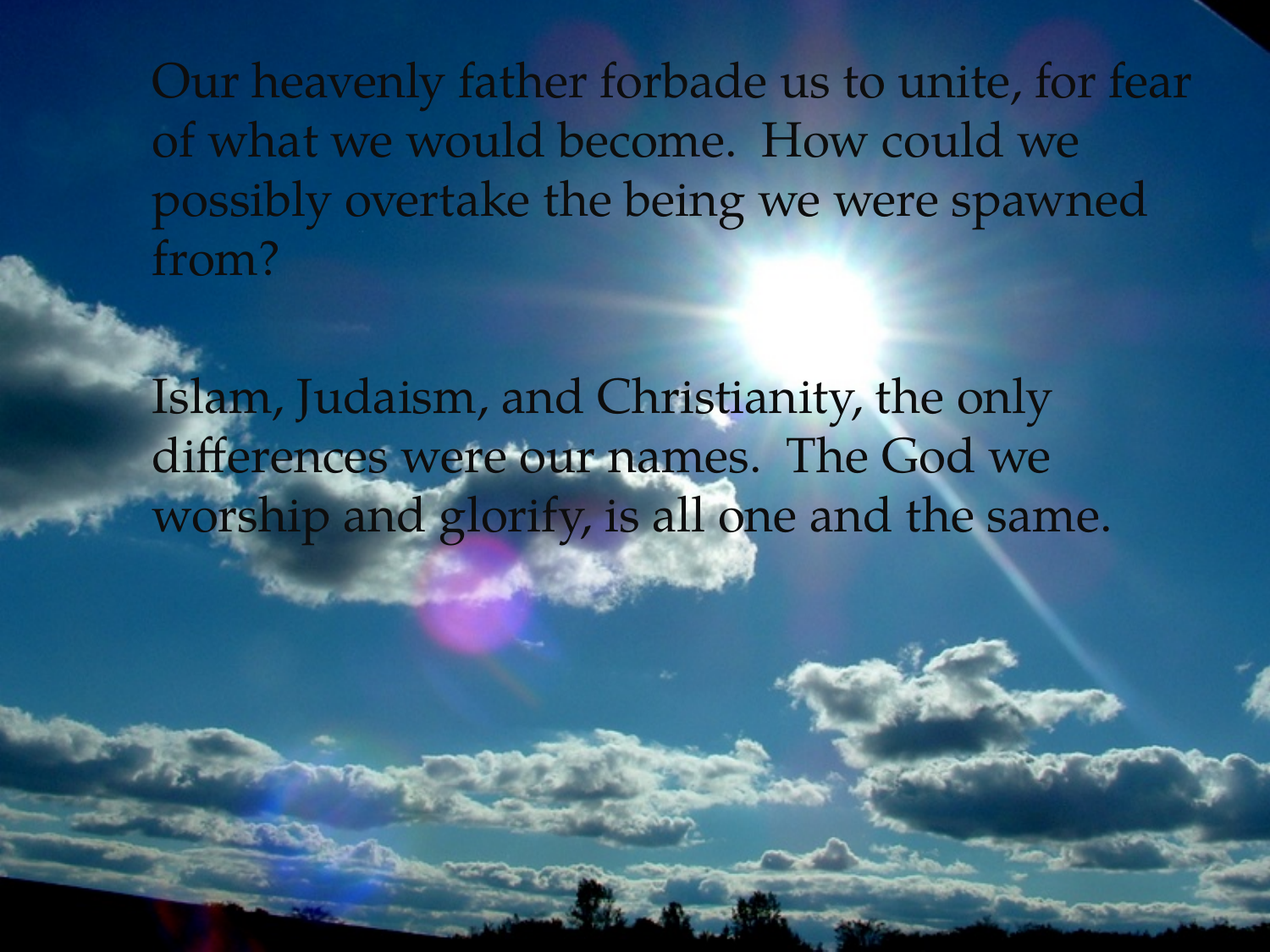

Our heavenly father forbade us to unite, for fear of what we would become.  How could we possibly overtake the being we were spawned from?

	Islam, Judaism, and Christianity, the only differences were our names.  The God we worship and glorify, is all one and the same.